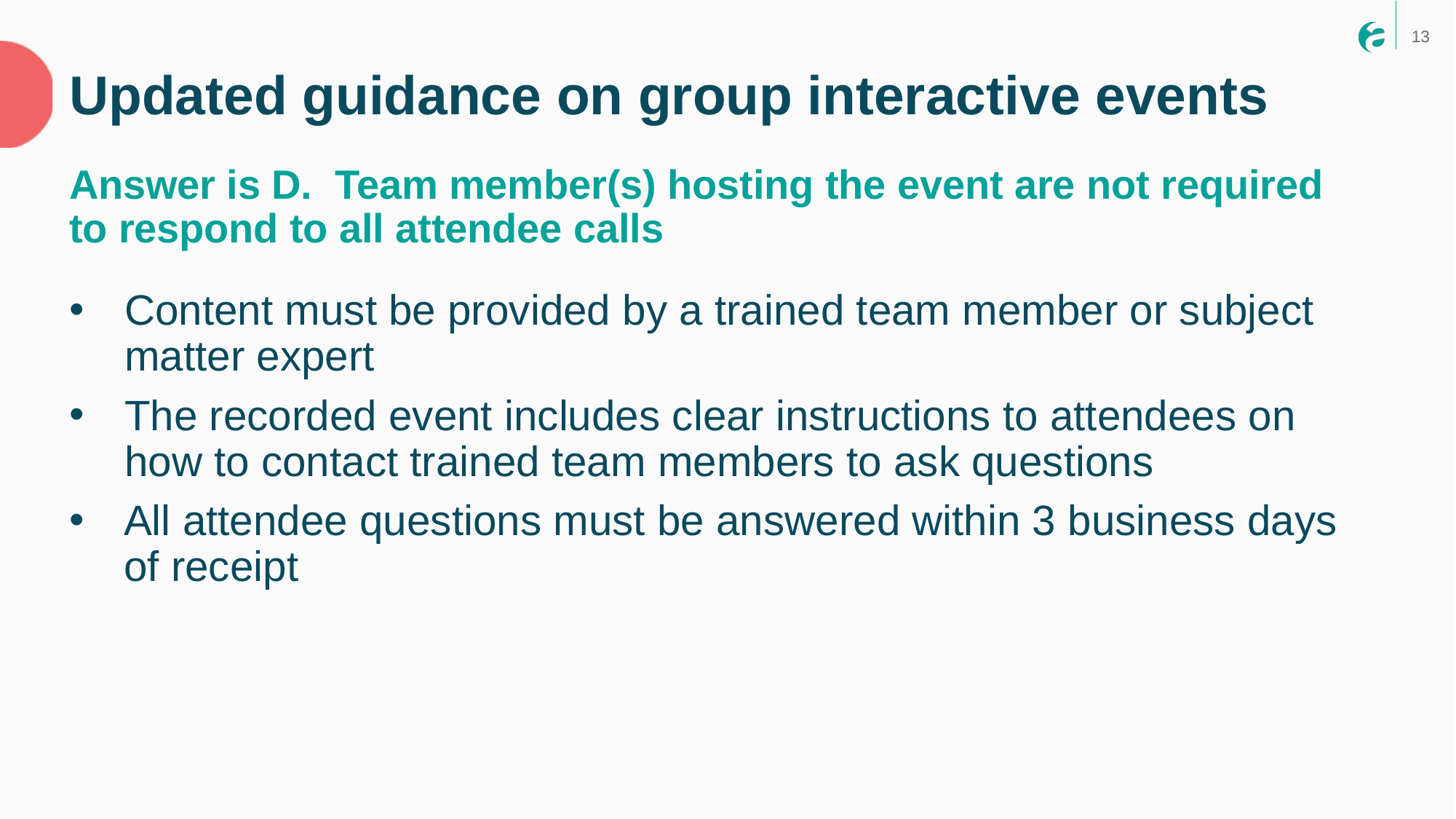

Updated guidance on group interactive events
Answer is D.  Team member(s) hosting the event are not required to respond to all attendee calls
Content must be provided by a trained team member or subject matter expert
The recorded event includes clear instructions to attendees on how to contact trained team members to ask questions
All attendee questions must be answered within 3 business days of receipt